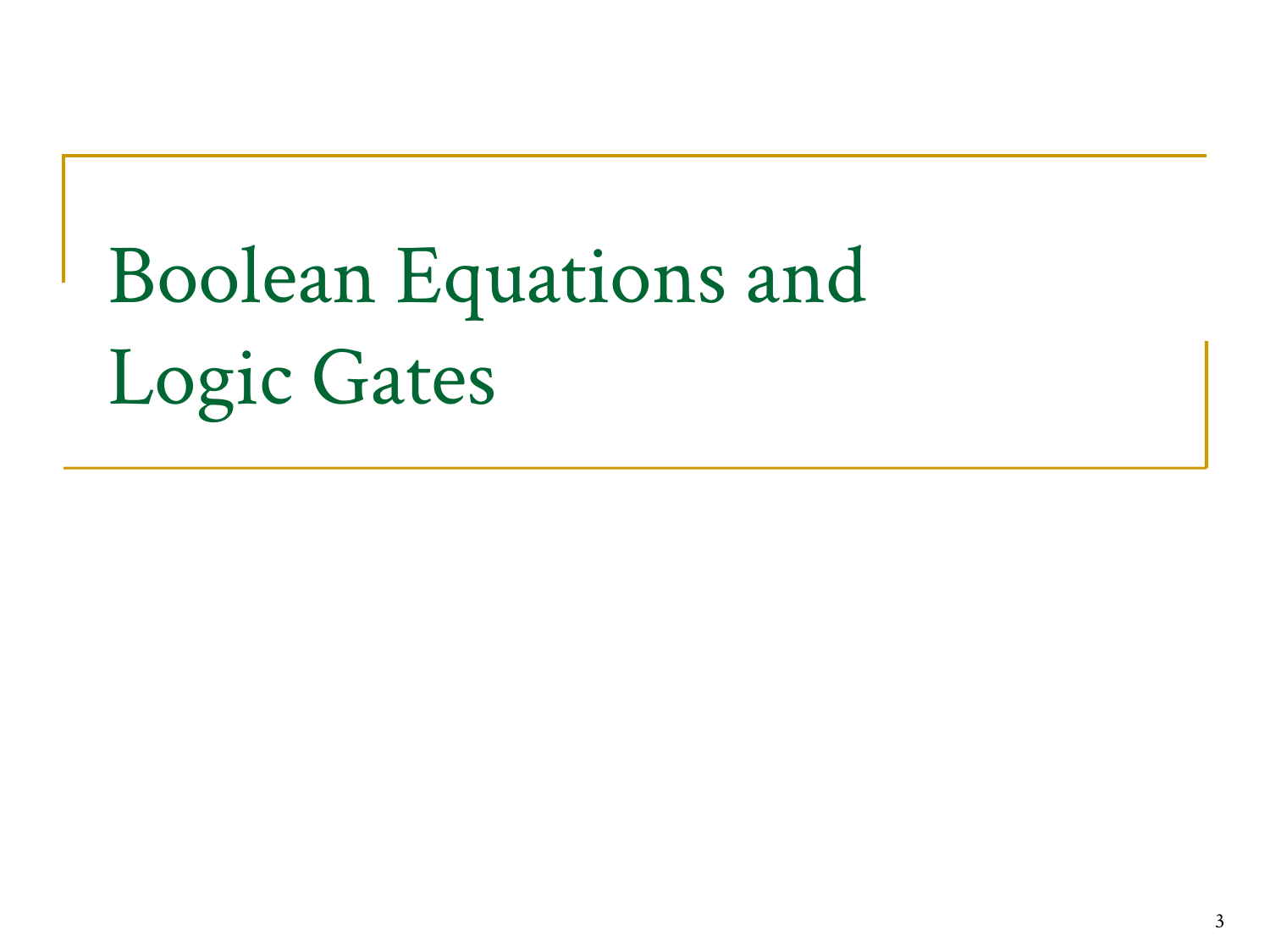

# Boolean Equations and Logic Gates

3